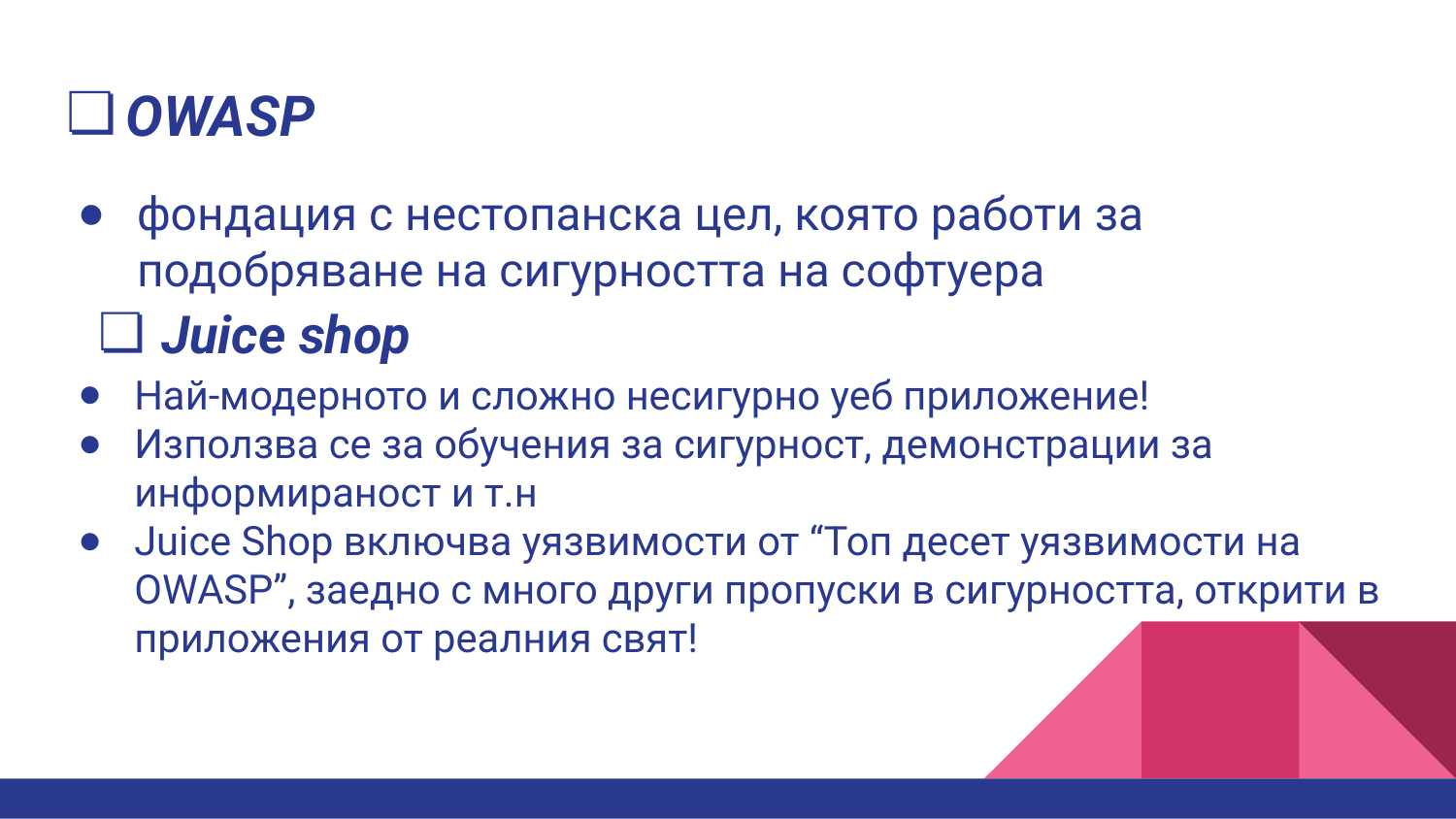

# OWASP

фондация с нестопанска цел, която работи за подобряване на сигурността на софтуера

Juice shop

Най-модерното и сложно несигурно уеб приложение!
Използва се за обучения за сигурност, демонстрации за информираност и т.н
Juice Shop включва уязвимости от “Топ десет уязвимости на OWASP”, заедно с много други пропуски в сигурността, открити в приложения от реалния свят!